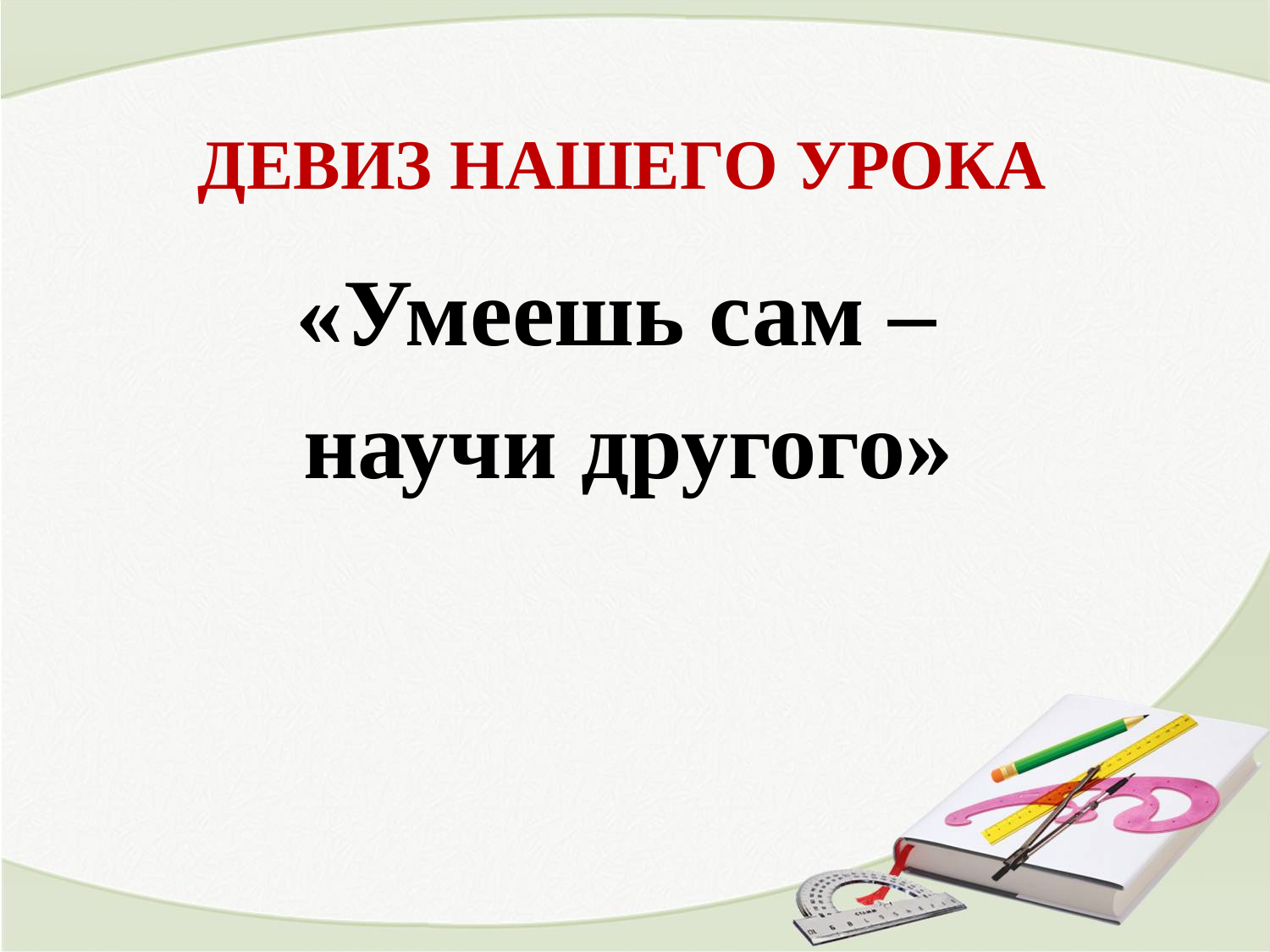

# ДЕВИЗ НАШЕГО УРОКА
«Умеешь сам –
научи другого»